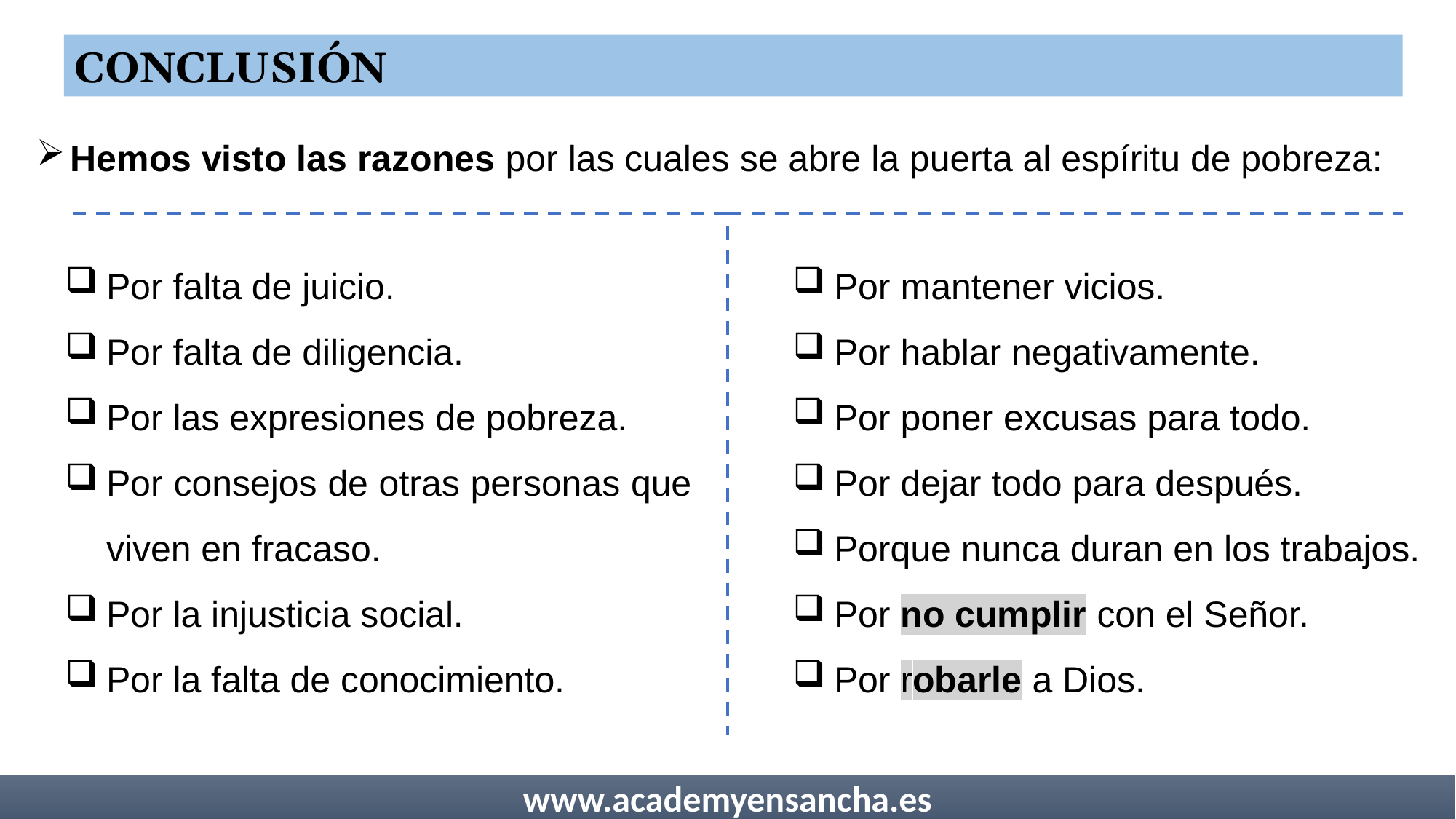

CONCLUSIÓN
Hemos visto las razones por las cuales se abre la puerta al espíritu de pobreza:
Por falta de juicio.
Por falta de diligencia.
Por las expresiones de pobreza.
Por consejos de otras personas que viven en fracaso.
Por la injusticia social.
Por la falta de conocimiento.
Por mantener vicios.
Por hablar negativamente.
Por poner excusas para todo.
Por dejar todo para después.
Porque nunca duran en los trabajos.
Por no cumplir con el Señor.
Por robarle a Dios.